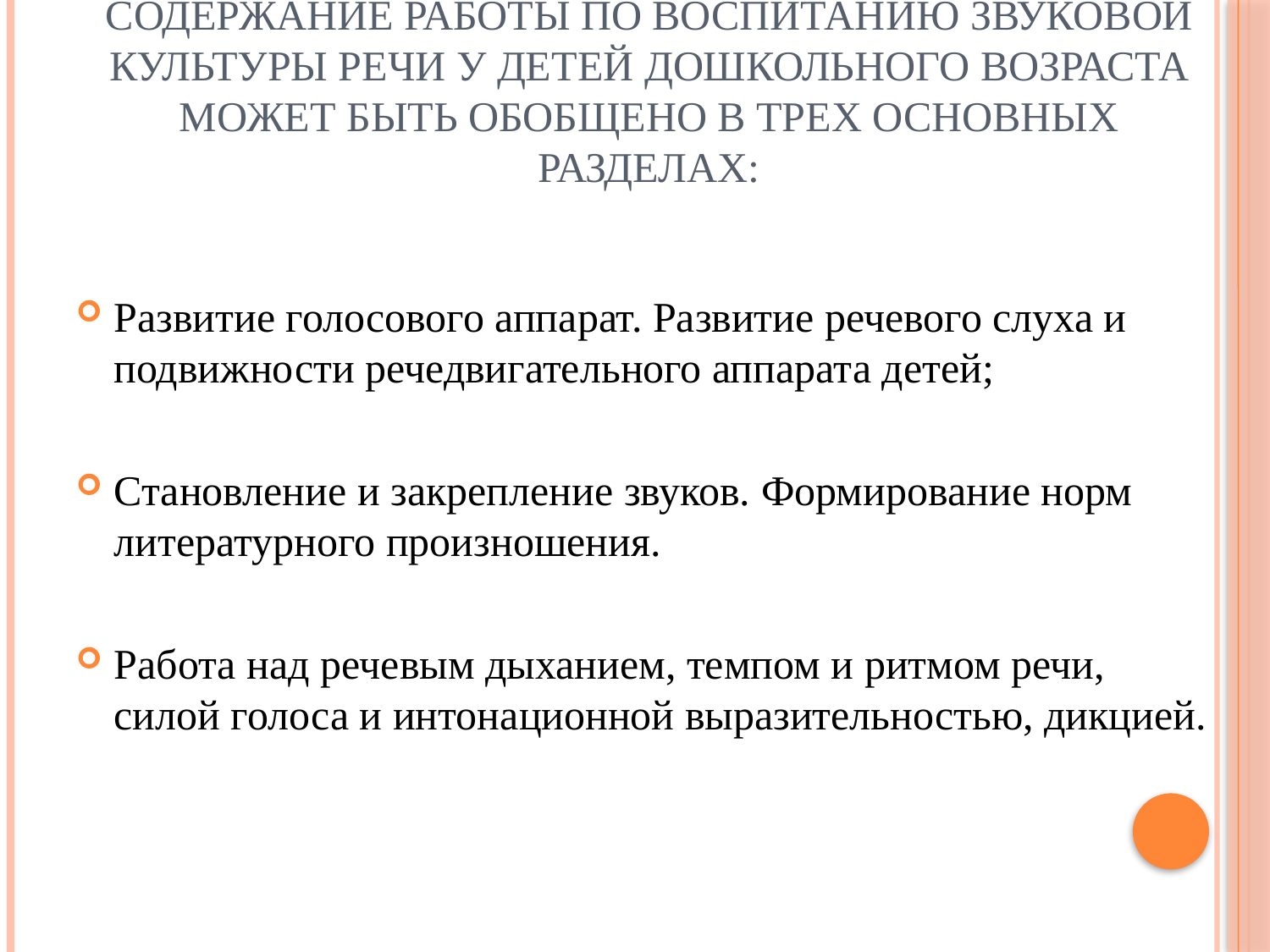

# Содержание работы по воспитанию звуковой культуры речи у детей дошкольного возраста может быть обобщено в трех основных разделах:

Развитие голосового аппарат. Развитие речевого слуха и подвижности речедвигательного аппарата детей;

Становление и закрепление звуков. Формирование норм литературного произношения.

Работа над речевым дыханием, темпом и ритмом речи, силой голоса и интонационной выразительностью, дикцией.